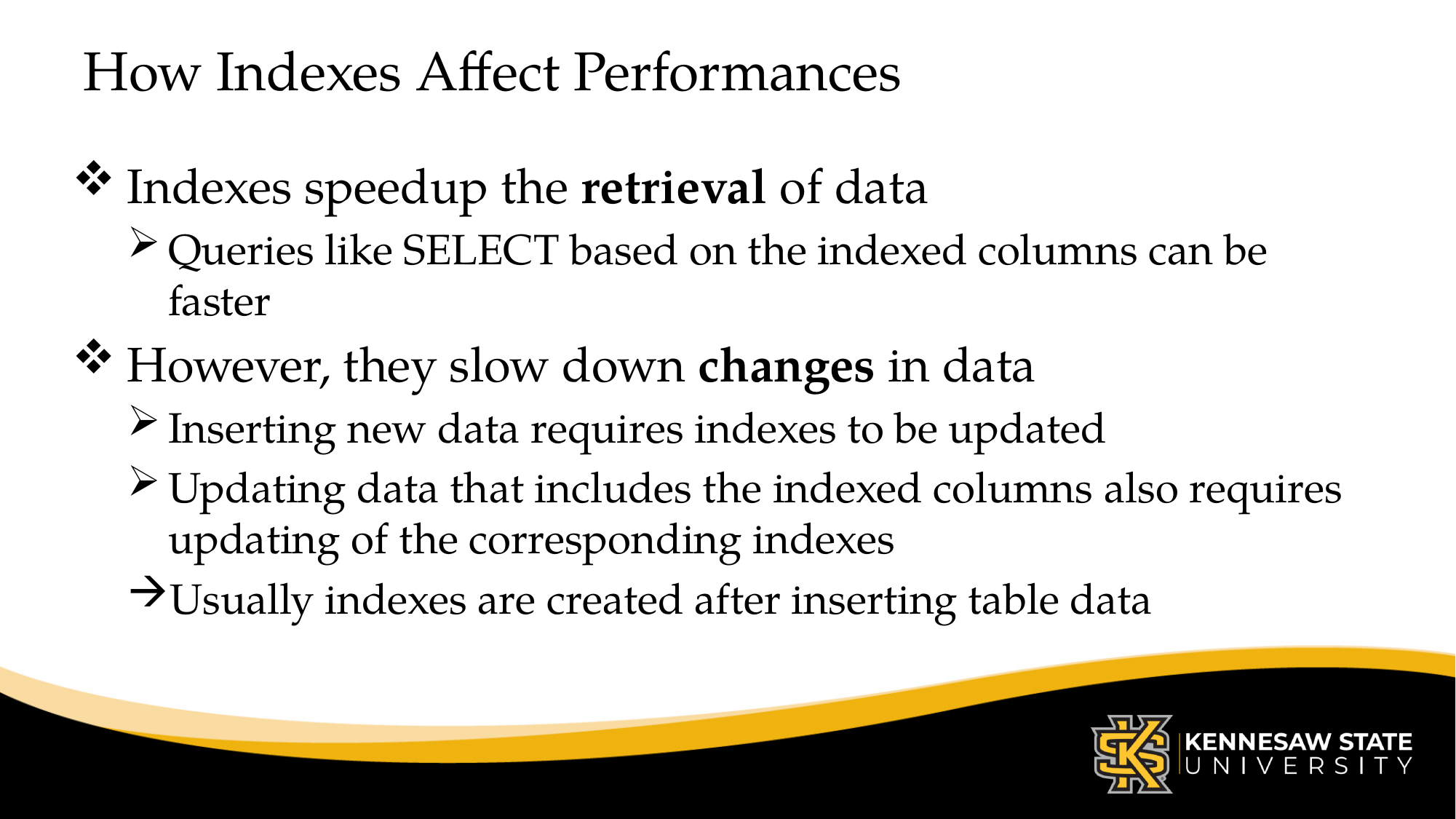

# How Indexes Affect Performances
Indexes speedup the retrieval of data
Queries like SELECT based on the indexed columns can be faster
However, they slow down changes in data
Inserting new data requires indexes to be updated
Updating data that includes the indexed columns also requires updating of the corresponding indexes
Usually indexes are created after inserting table data